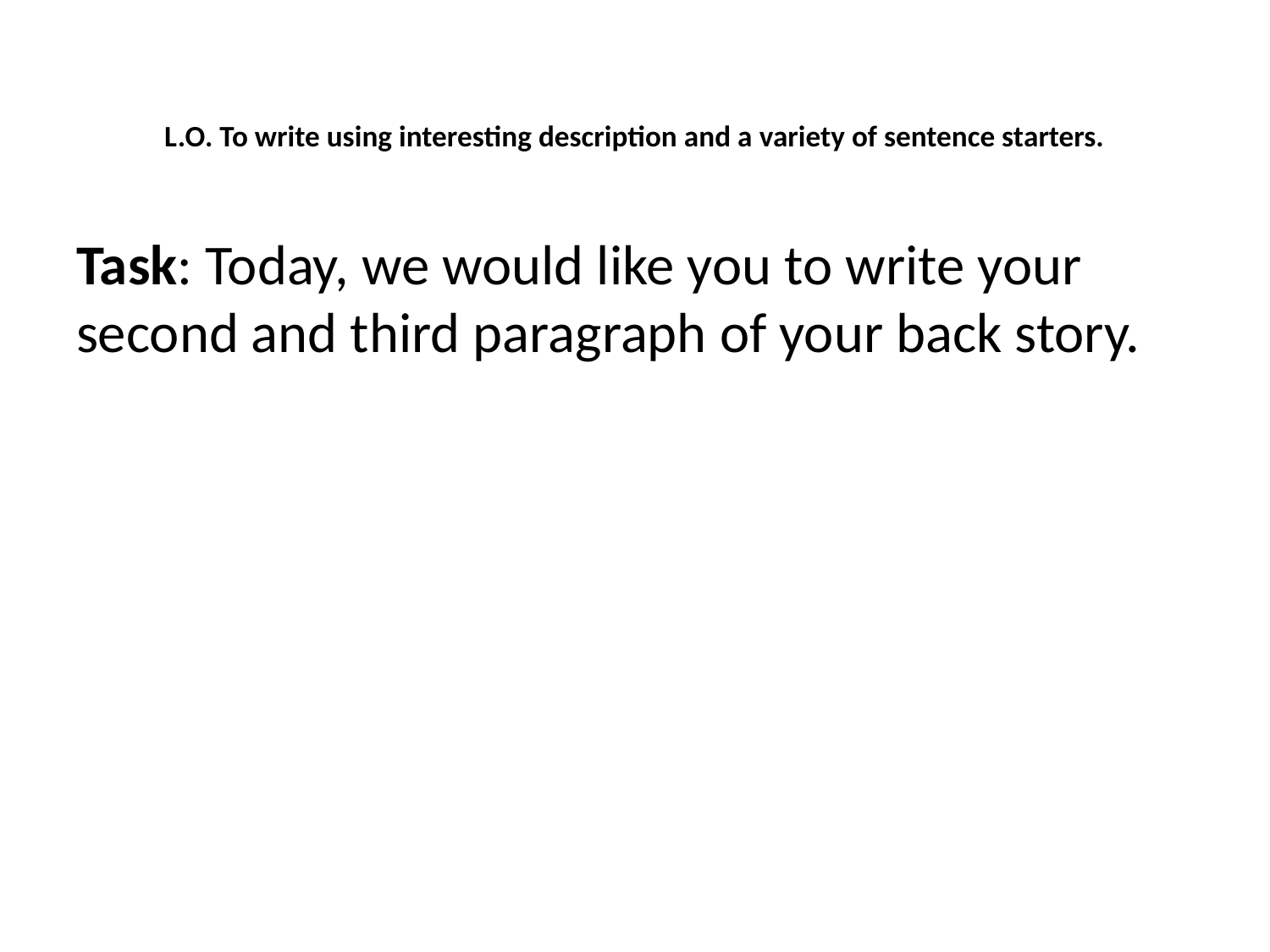

# L.O. To write using interesting description and a variety of sentence starters.
Task: Today, we would like you to write your second and third paragraph of your back story.